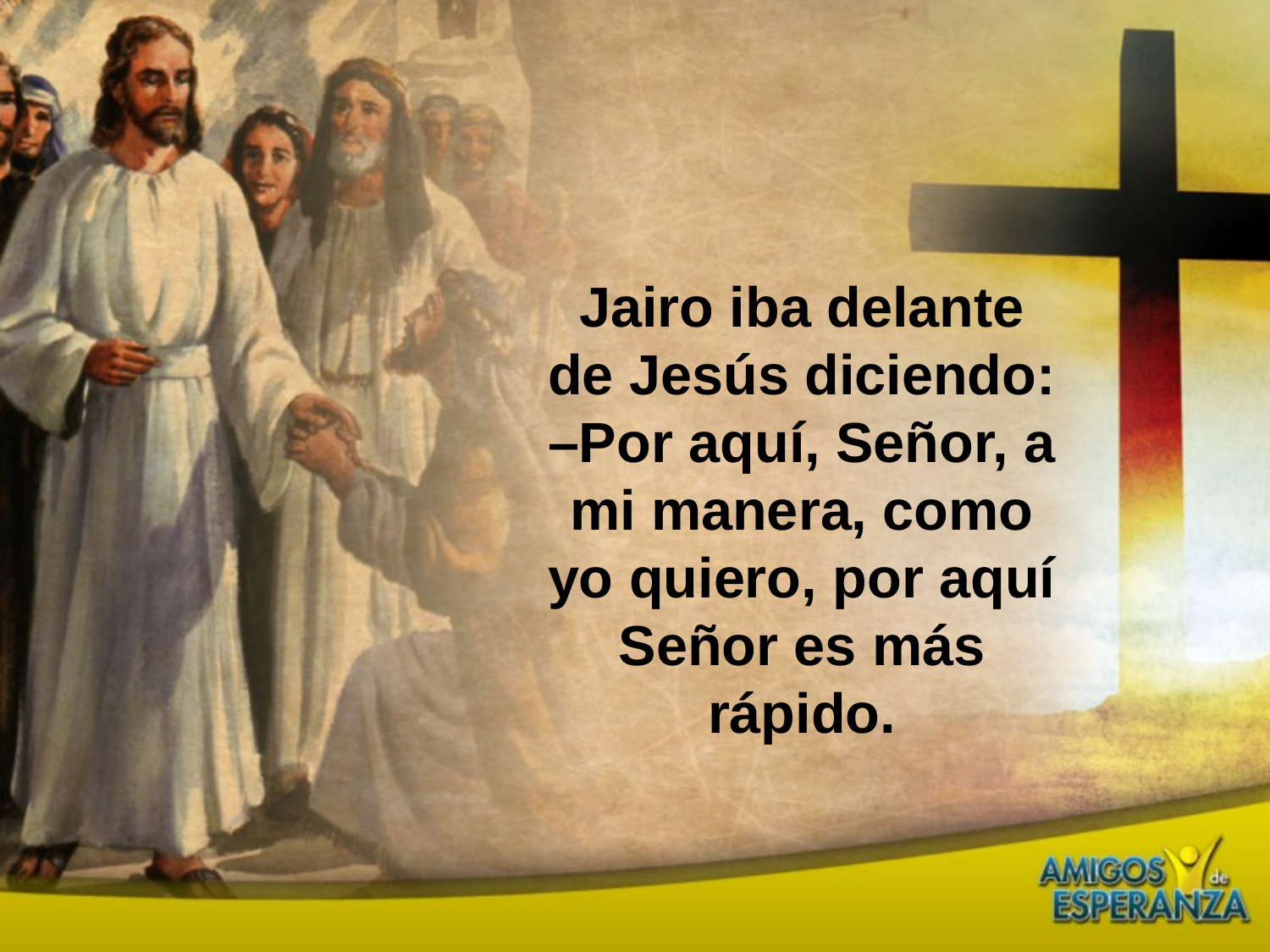

Jairo iba delante de Jesús diciendo: –Por aquí, Señor, a mi manera, como yo quiero, por aquí Señor es más rápido.